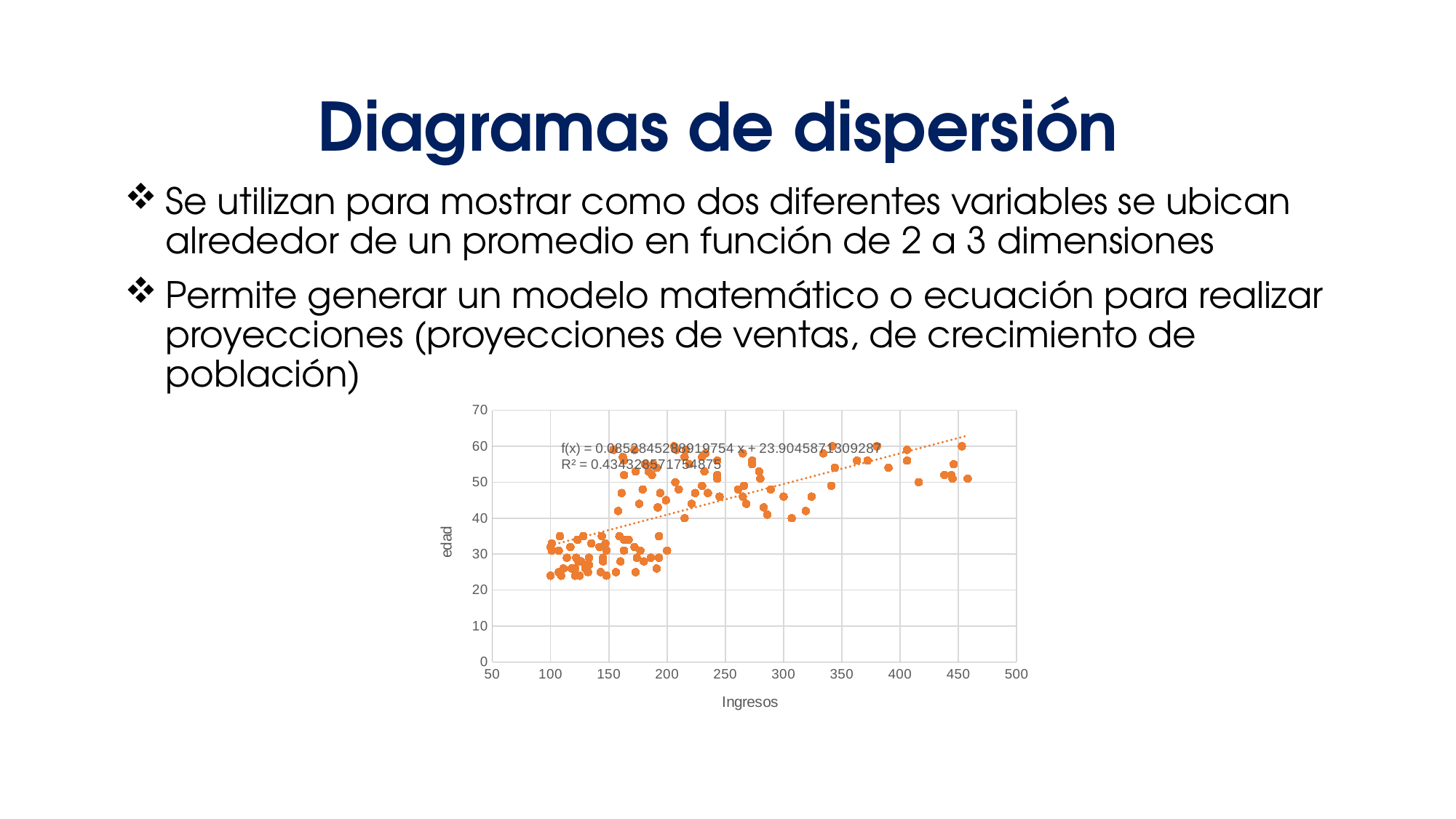

# Diagramas de dispersión
Se utilizan para mostrar como dos diferentes variables se ubican alrededor de un promedio en función de 2 a 3 dimensiones
Permite generar un modelo matemático o ecuación para realizar proyecciones (proyecciones de ventas, de crecimiento de población)

### Chart

| Category |  |
|---|---|